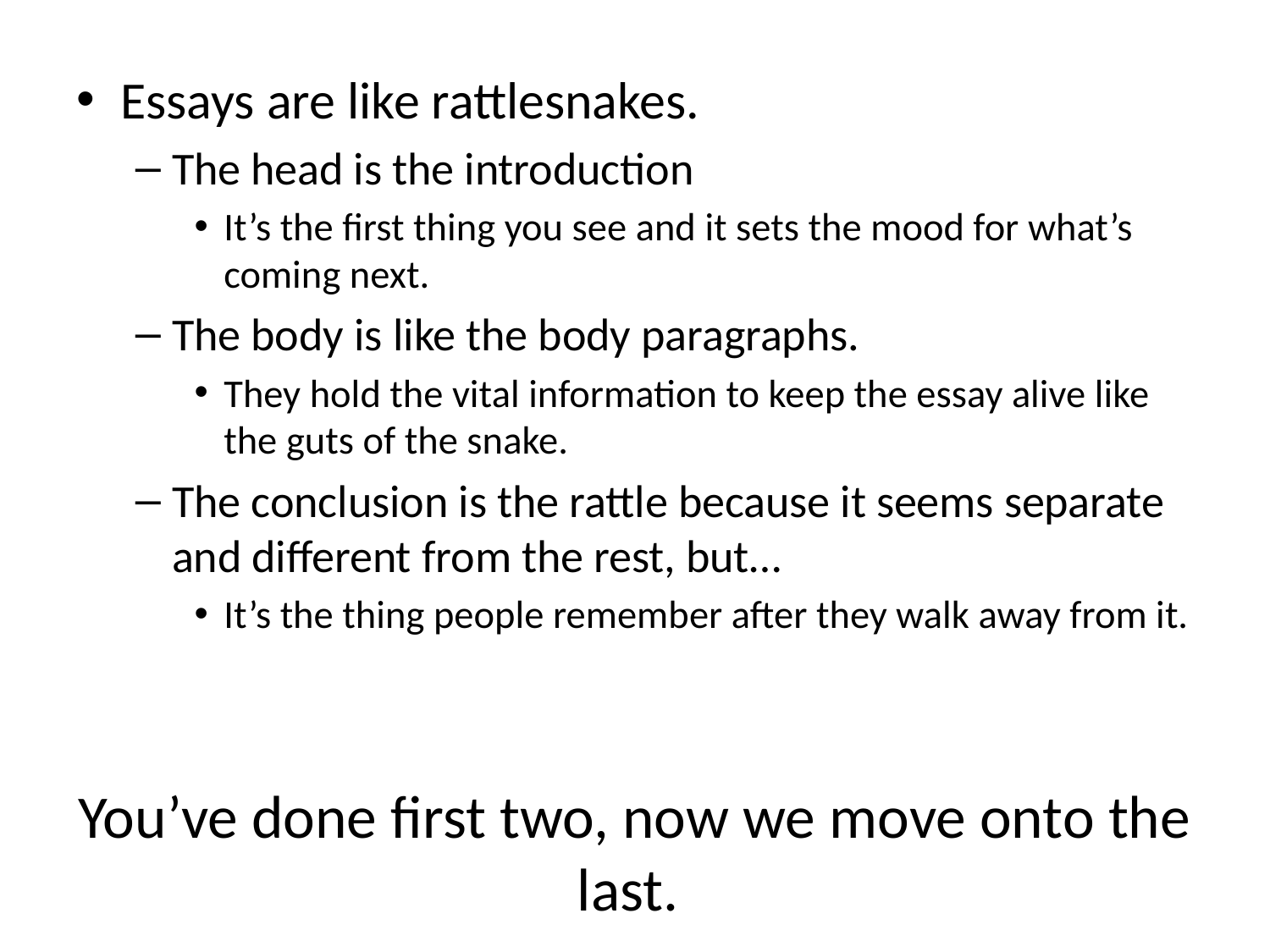

Essays are like rattlesnakes.
The head is the introduction
It’s the first thing you see and it sets the mood for what’s coming next.
The body is like the body paragraphs.
They hold the vital information to keep the essay alive like the guts of the snake.
The conclusion is the rattle because it seems separate and different from the rest, but…
It’s the thing people remember after they walk away from it.
# You’ve done first two, now we move onto the last.